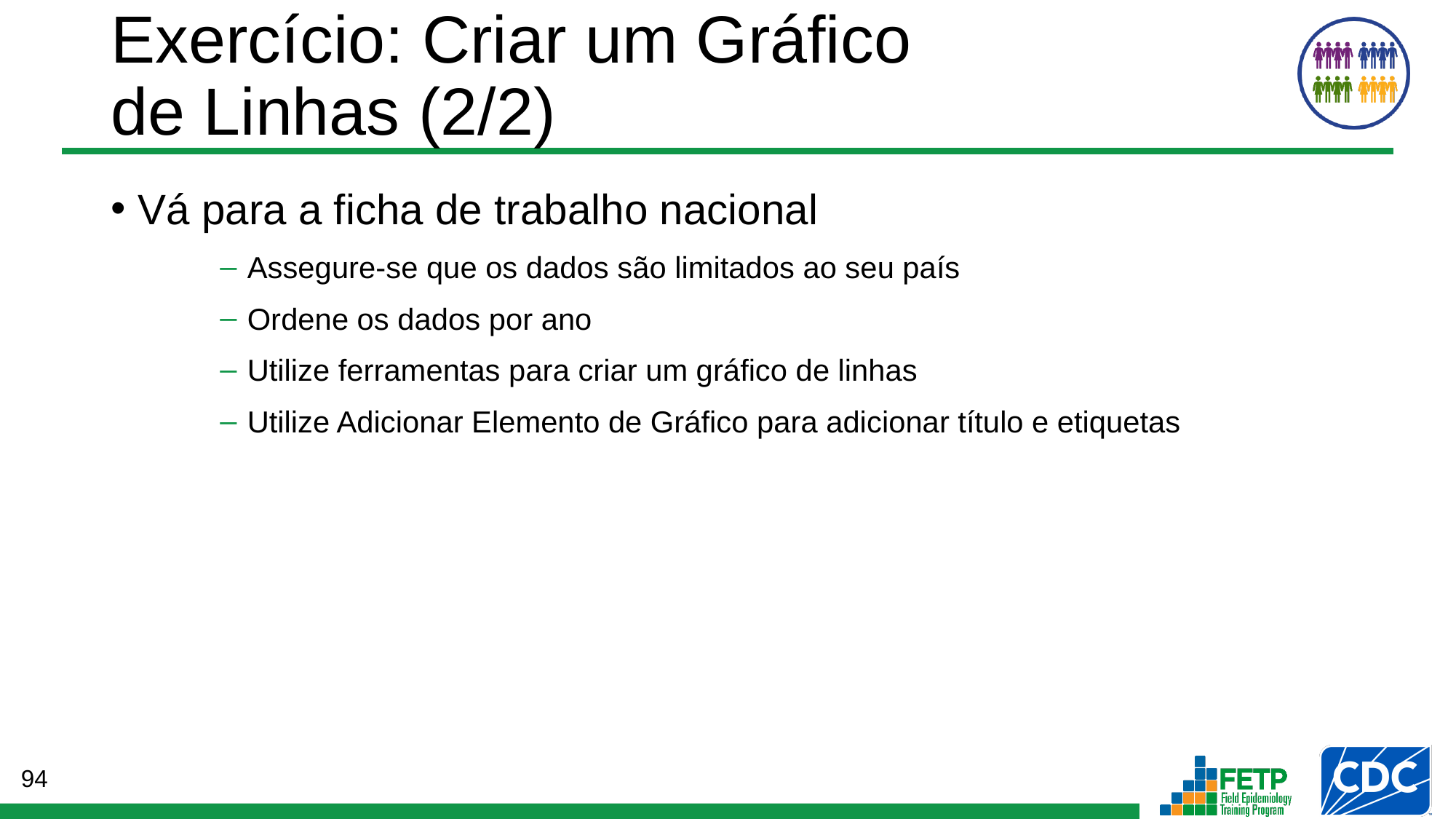

# Exercício: Criar um Gráfico de Linhas (2/2)
Vá para a ficha de trabalho nacional
Assegure-se que os dados são limitados ao seu país
Ordene os dados por ano
Utilize ferramentas para criar um gráfico de linhas
Utilize Adicionar Elemento de Gráfico para adicionar título e etiquetas